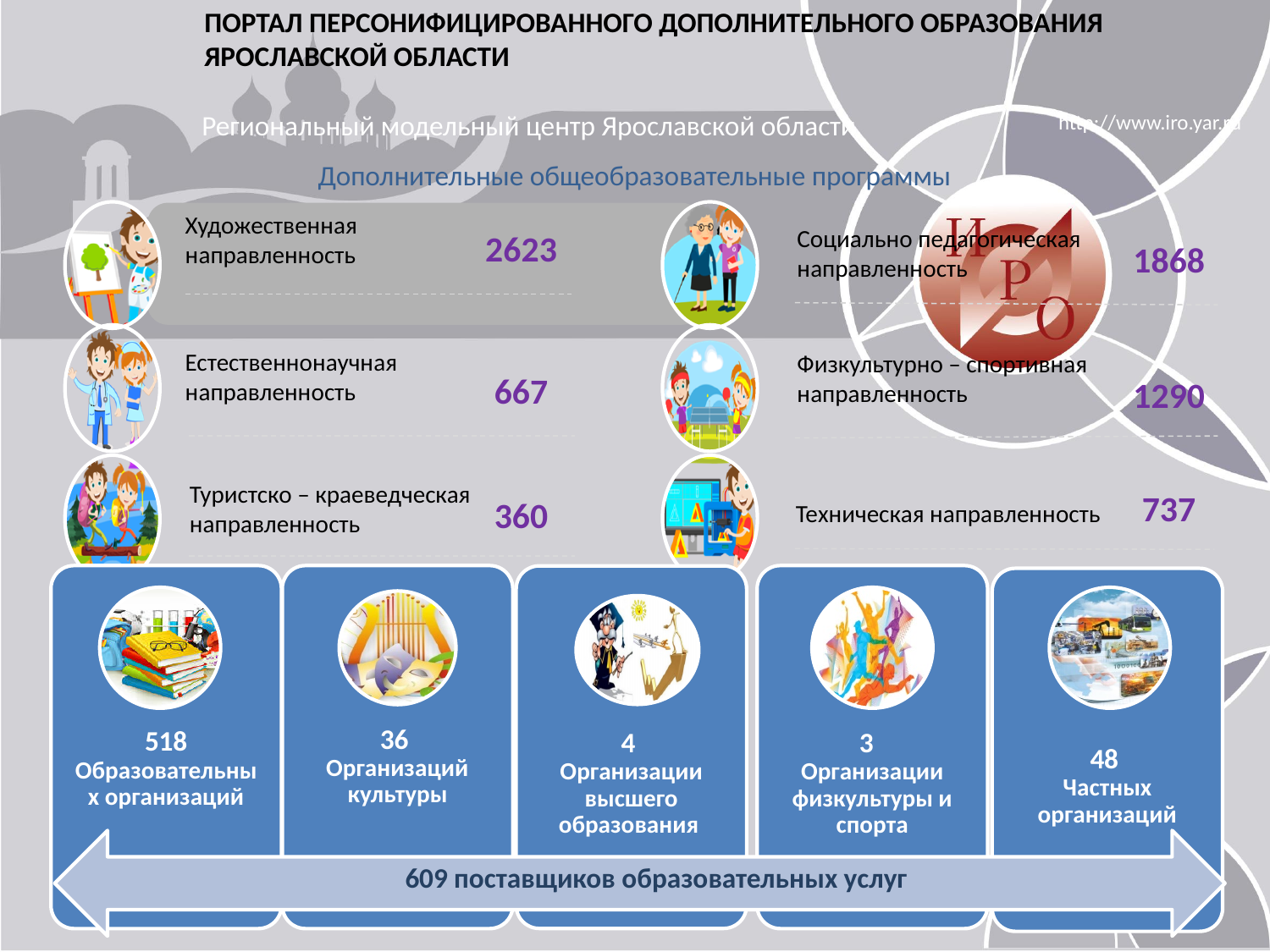

ПОРТАЛ ПЕРСОНИФИЦИРОВАННОГО ДОПОЛНИТЕЛЬНОГО ОБРАЗОВАНИЯ ЯРОСЛАВСКОЙ ОБЛАСТИ
Региональный модельный центр Ярославской области
http://www.iro.yar.ru
# Дополнительные общеобразовательные программы

Художественная направленность
Социально педагогическая направленность
2623
1868

Естественнонаучная направленность
Физкультурно – спортивная направленность
667
1290
Физкультурно – спортивная направленность

Туристско – краеведческая
направленность
737
360
Техническая направленность
518 Образовательных организаций
36
Организаций культуры
4
Организации высшего образования
3
Организации физкультуры и спорта
48
Частных организаций
609 поставщиков образовательных услуг